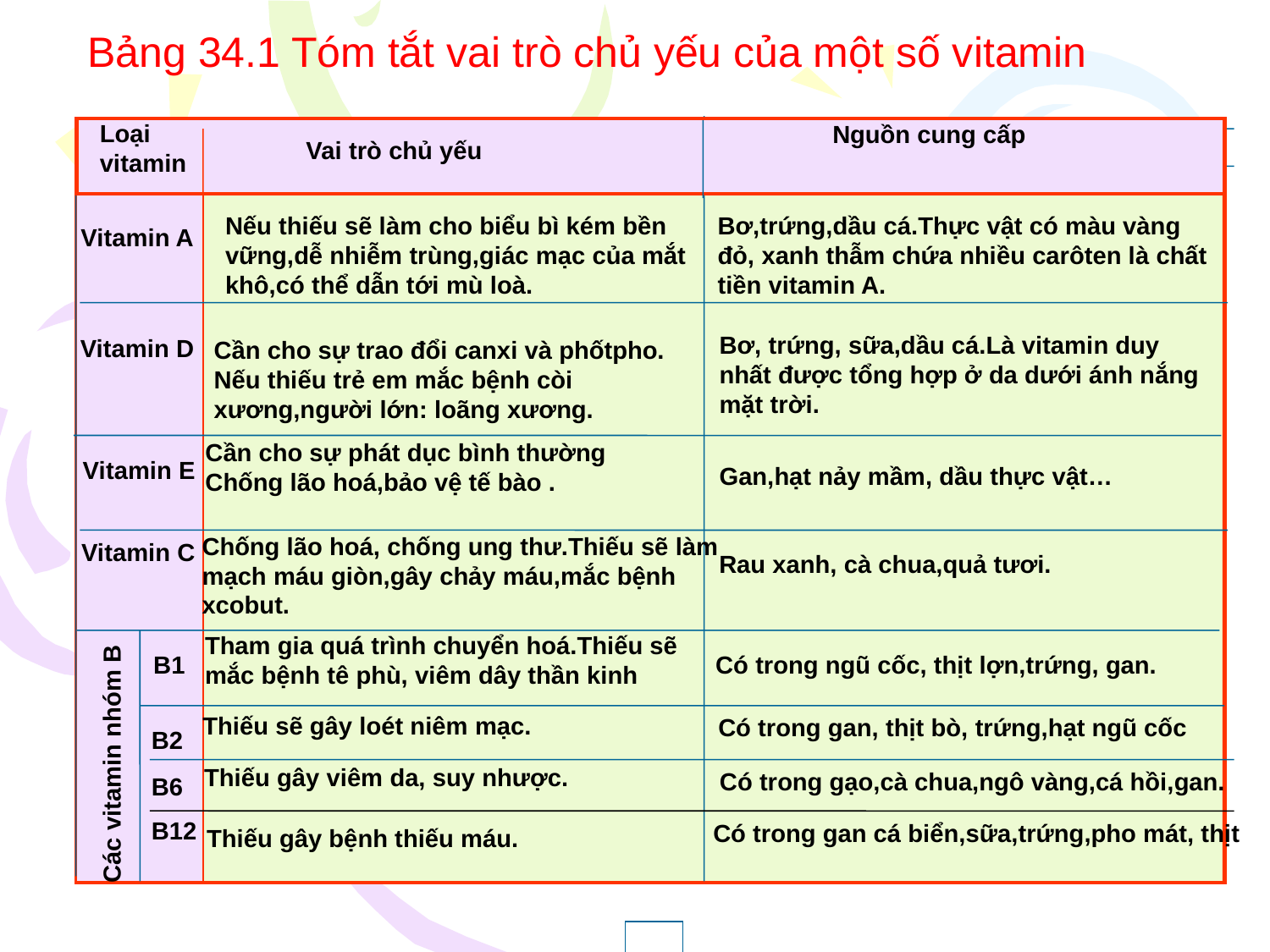

Bảng 34.1 Tóm tắt vai trò chủ yếu của một số vitamin
Loại vitamin
 Nguồn cung cấp

 Vai trò chủ yếu

Vitamin

Nếu thiếu sẽ làm cho biểu bì kém bền vững,dễ nhiễm trùng,giác mạc của mắt khô,có thể dẫn tới mù loà.
Bơ,trứng,dầu cá.Thực vật có màu vàng đỏ, xanh thẫm chứa nhiều carôten là chất tiền vitamin A.
Vitamin A

Nhóm tan trong nước: C,B (B1,B2,B6 ,B12…)

Bơ, trứng, sữa,dầu cá.Là vitamin duy nhất được tổng hợp ở da dưới ánh nắng mặt trời.
Vitamin D
Cần cho sự trao đổi canxi và phốtpho.   Nếu thiếu trẻ em mắc bệnh còi xương,người lớn: loãng xương.
Cần cho sự phát dục bình thường Chống lão hoá,bảo vệ tế bào .

Vitamin E
Gan,hạt nảy mầm, dầu thực vật…
Chống lão hoá, chống ung thư.Thiếu sẽ làm mạch máu giòn,gây chảy máu,mắc bệnh xcobut.

Vitamin C
Rau xanh, cà chua,quả tươi.
Tham gia quá trình chuyển hoá.Thiếu sẽ mắc bệnh tê phù, viêm dây thần kinh

B1
Có trong ngũ cốc, thịt lợn,trứng, gan.
Các vitamin nhóm B
Thiếu sẽ gây loét niêm mạc.

Có trong gan, thịt bò, trứng,hạt ngũ cốc
B2
Thiếu gây viêm da, suy nhược.

Có trong gạo,cà chua,ngô vàng,cá hồi,gan.
B6
B12

Có trong gan cá biển,sữa,trứng,pho mát, thịt
Thiếu gây bệnh thiếu máu.